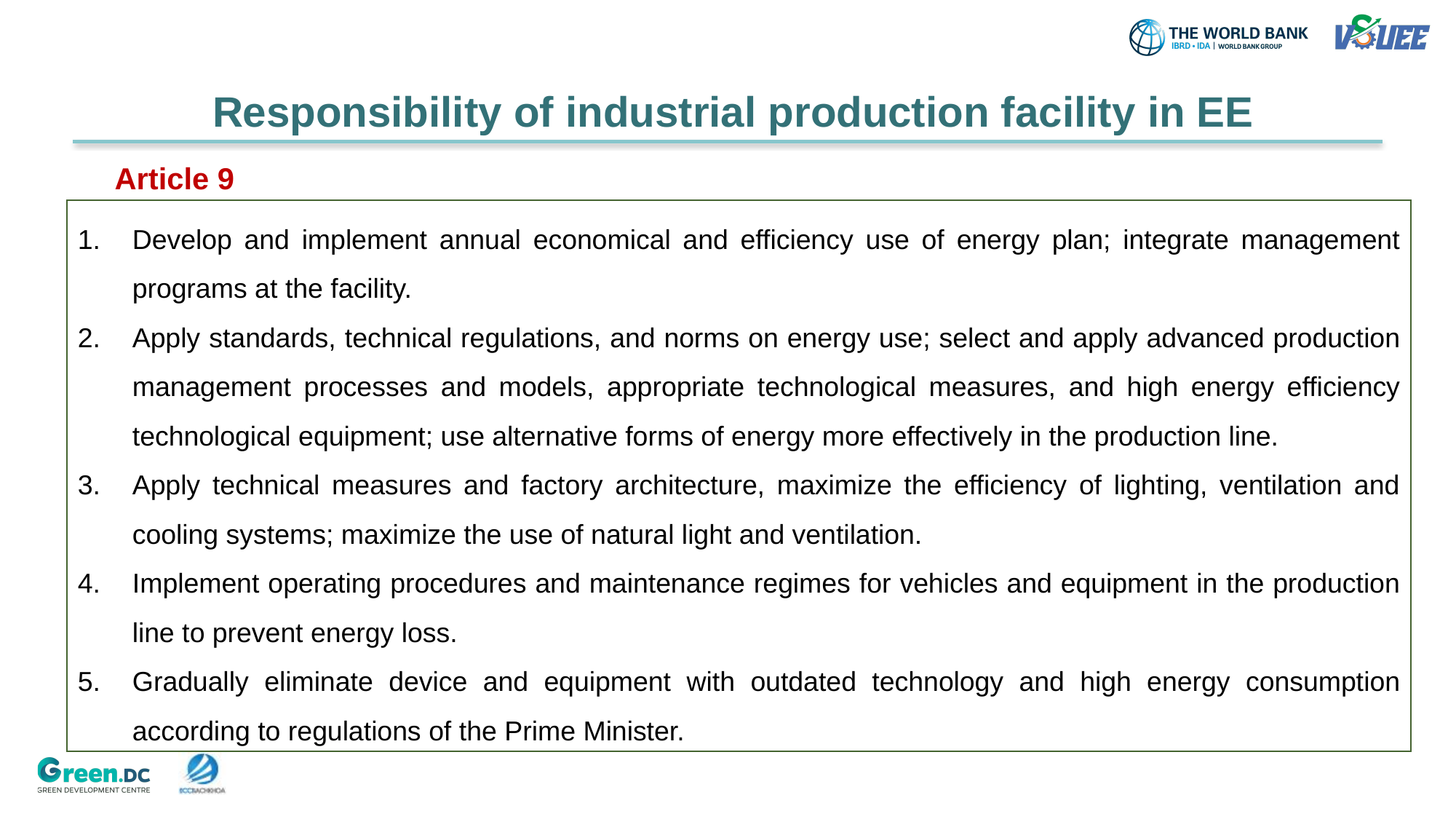

Responsibility of industrial production facility in EE
Article 9
Develop and implement annual economical and efficiency use of energy plan; integrate management programs at the facility.
Apply standards, technical regulations, and norms on energy use; select and apply advanced production management processes and models, appropriate technological measures, and high energy efficiency technological equipment; use alternative forms of energy more effectively in the production line.
Apply technical measures and factory architecture, maximize the efficiency of lighting, ventilation and cooling systems; maximize the use of natural light and ventilation.
Implement operating procedures and maintenance regimes for vehicles and equipment in the production line to prevent energy loss.
Gradually eliminate device and equipment with outdated technology and high energy consumption according to regulations of the Prime Minister.